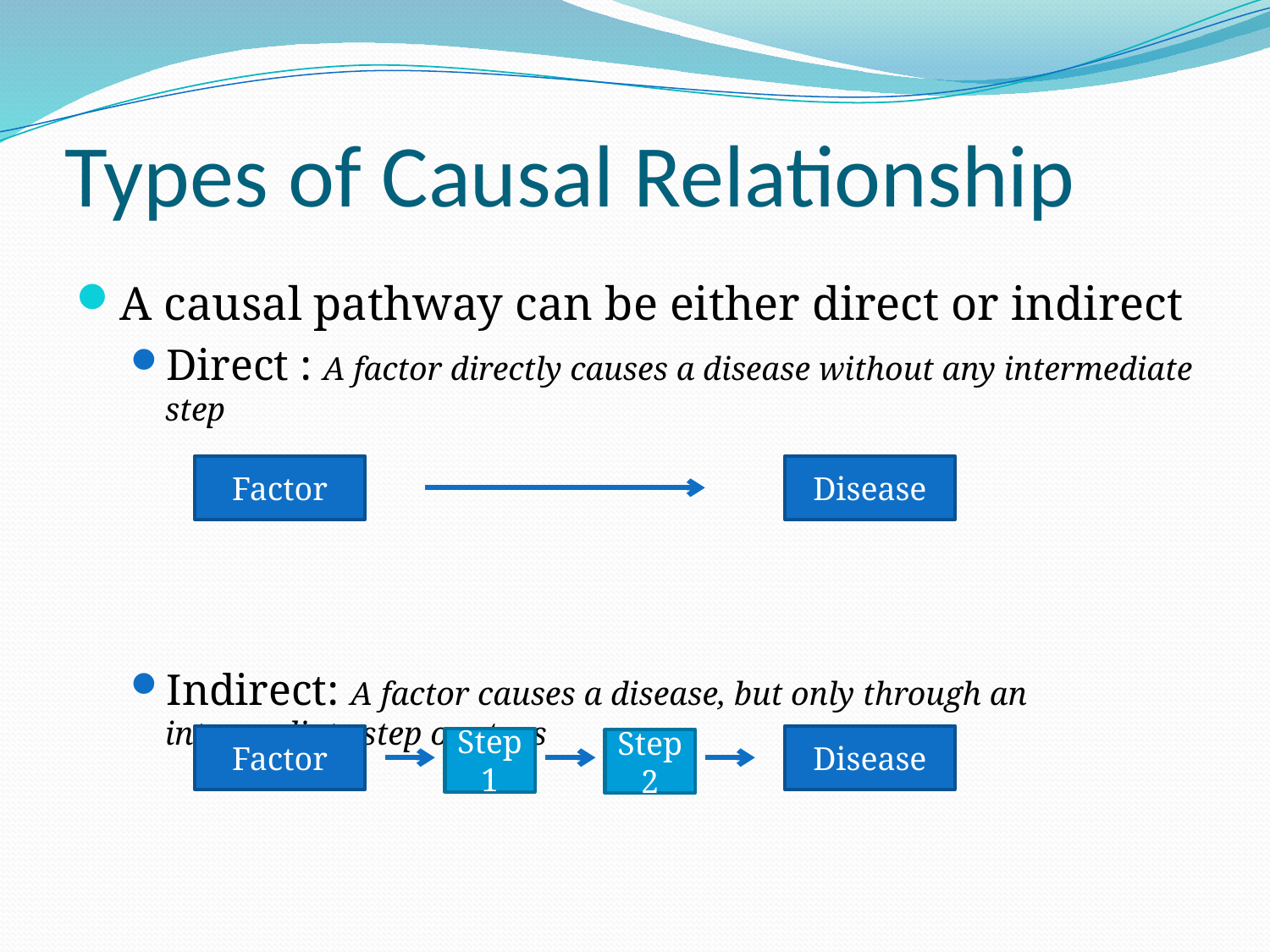

# Types of Causal Relationship
A causal pathway can be either direct or indirect
Direct : A factor directly causes a disease without any intermediate step

Indirect: A factor causes a disease, but only through an intermediate step or steps

Factor
Disease
Factor
Disease
Step 1
Step 2